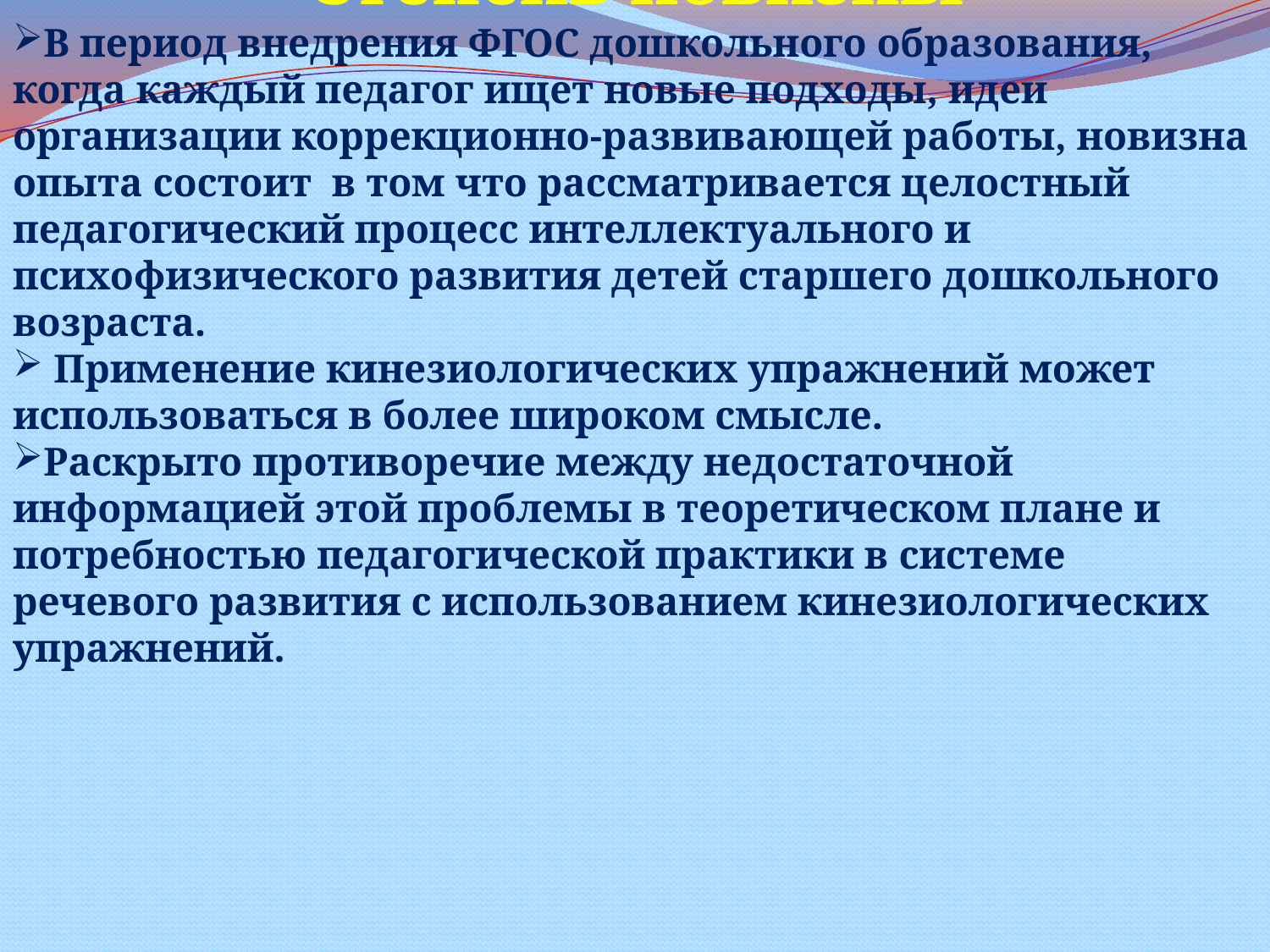

Степень новизны
В период внедрения ФГОС дошкольного образования, когда каждый педагог ищет новые подходы, идеи организации коррекционно-развивающей работы, новизна опыта состоит  в том что рассматривается целостный педагогический процесс интеллектуального и психофизического развития детей старшего дошкольного возраста.
 Применение кинезиологических упражнений может использоваться в более широком смысле.
Раскрыто противоречие между недостаточной информацией этой проблемы в теоретическом плане и потребностью педагогической практики в системе речевого развития с использованием кинезиологических упражнений.